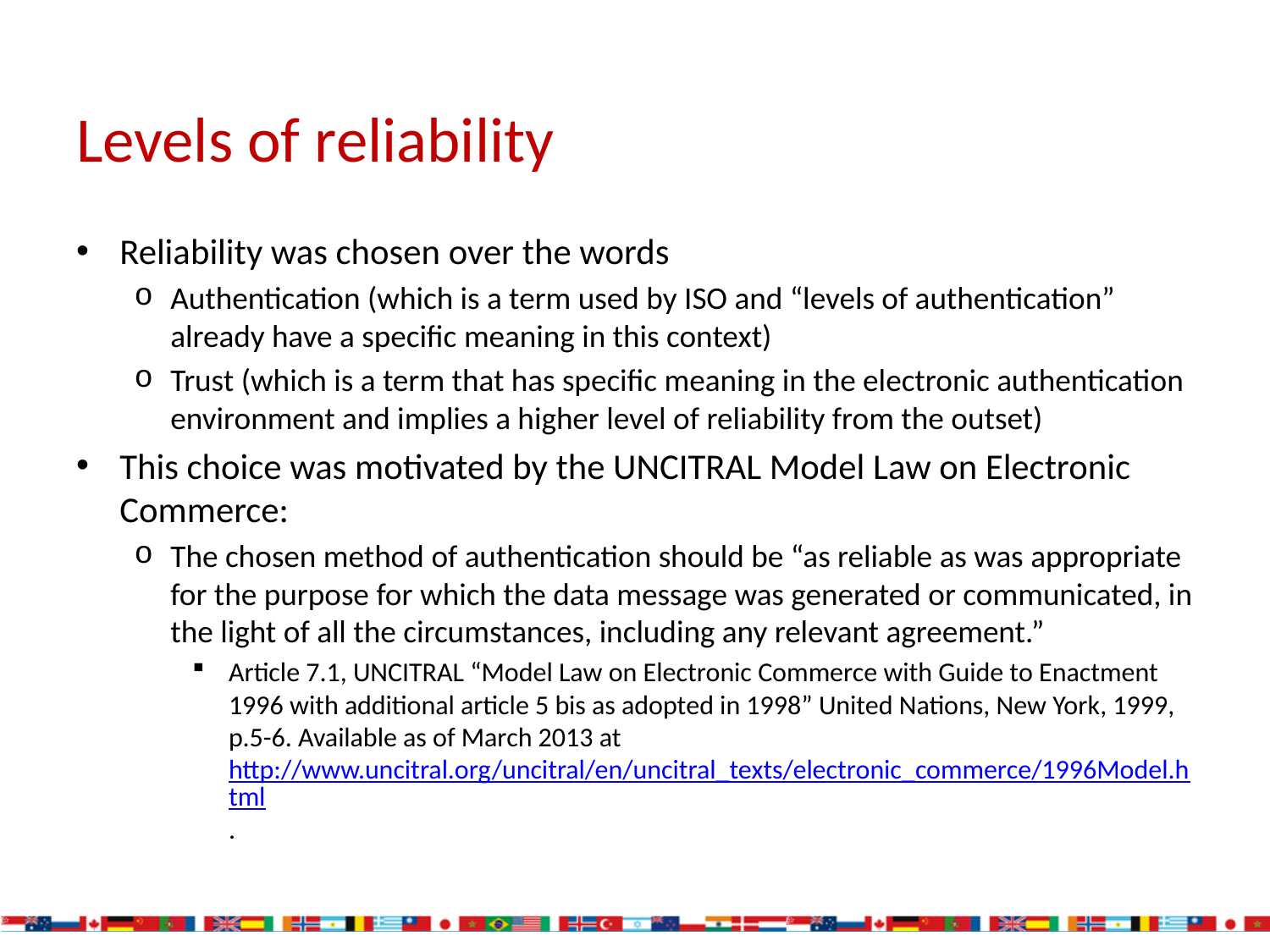

# Levels of reliability
Reliability was chosen over the words
Authentication (which is a term used by ISO and “levels of authentication” already have a specific meaning in this context)
Trust (which is a term that has specific meaning in the electronic authentication environment and implies a higher level of reliability from the outset)
This choice was motivated by the UNCITRAL Model Law on Electronic Commerce:
The chosen method of authentication should be “as reliable as was appropriate for the purpose for which the data message was generated or communicated, in the light of all the circumstances, including any relevant agreement.”
Article 7.1, UNCITRAL “Model Law on Electronic Commerce with Guide to Enactment 1996 with additional article 5 bis as adopted in 1998” United Nations, New York, 1999, p.5-6. Available as of March 2013 at http://www.uncitral.org/uncitral/en/uncitral_texts/electronic_commerce/1996Model.html.